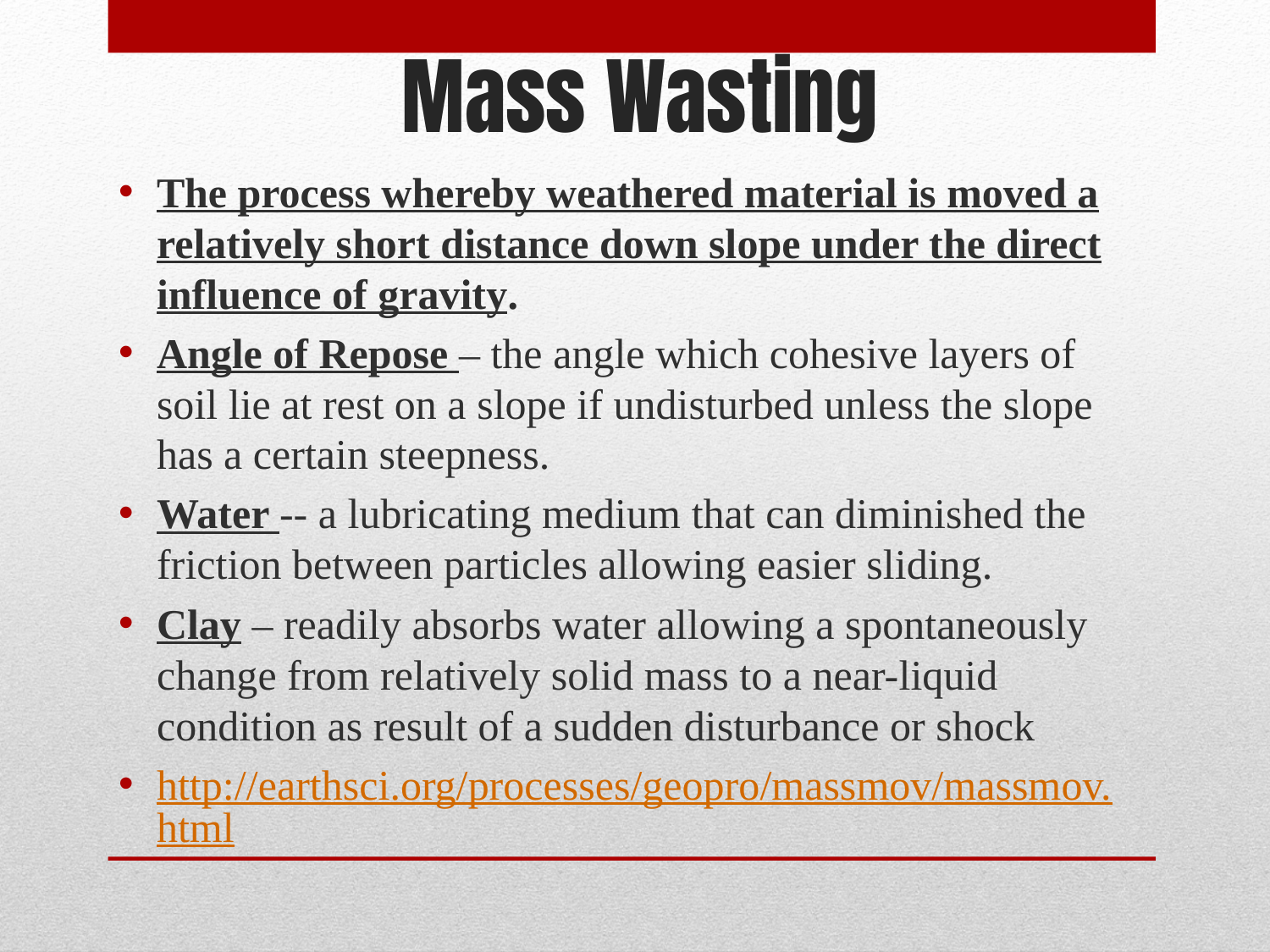

Mass Wasting
The process whereby weathered material is moved a relatively short distance down slope under the direct influence of gravity.
Angle of Repose – the angle which cohesive layers of soil lie at rest on a slope if undisturbed unless the slope has a certain steepness.
Water -- a lubricating medium that can diminished the friction between particles allowing easier sliding.
Clay – readily absorbs water allowing a spontaneously change from relatively solid mass to a near-liquid condition as result of a sudden disturbance or shock
http://earthsci.org/processes/geopro/massmov/massmov.html